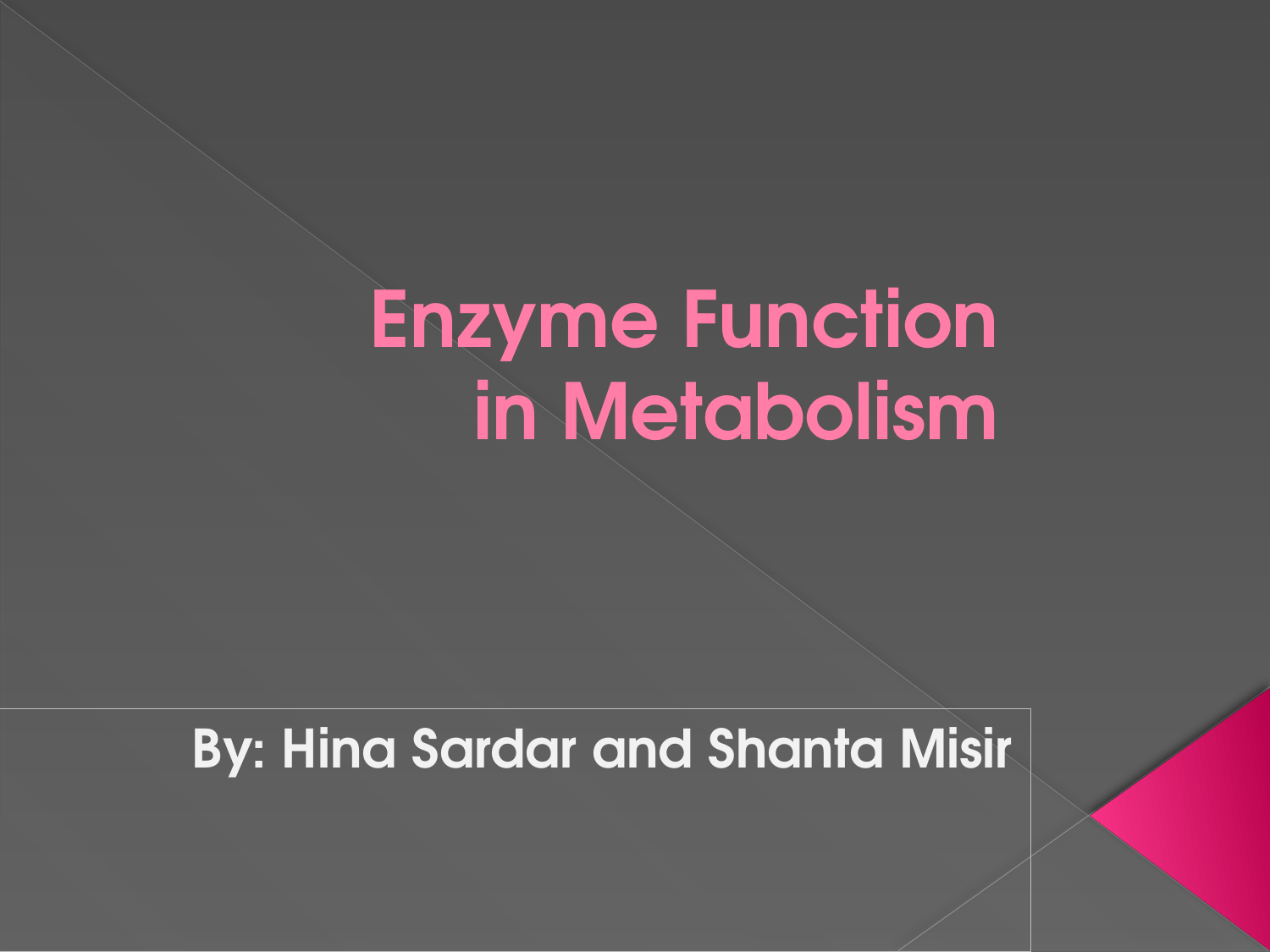

# Enzyme Function in Metabolism
By: Hina Sardar and Shanta Misir